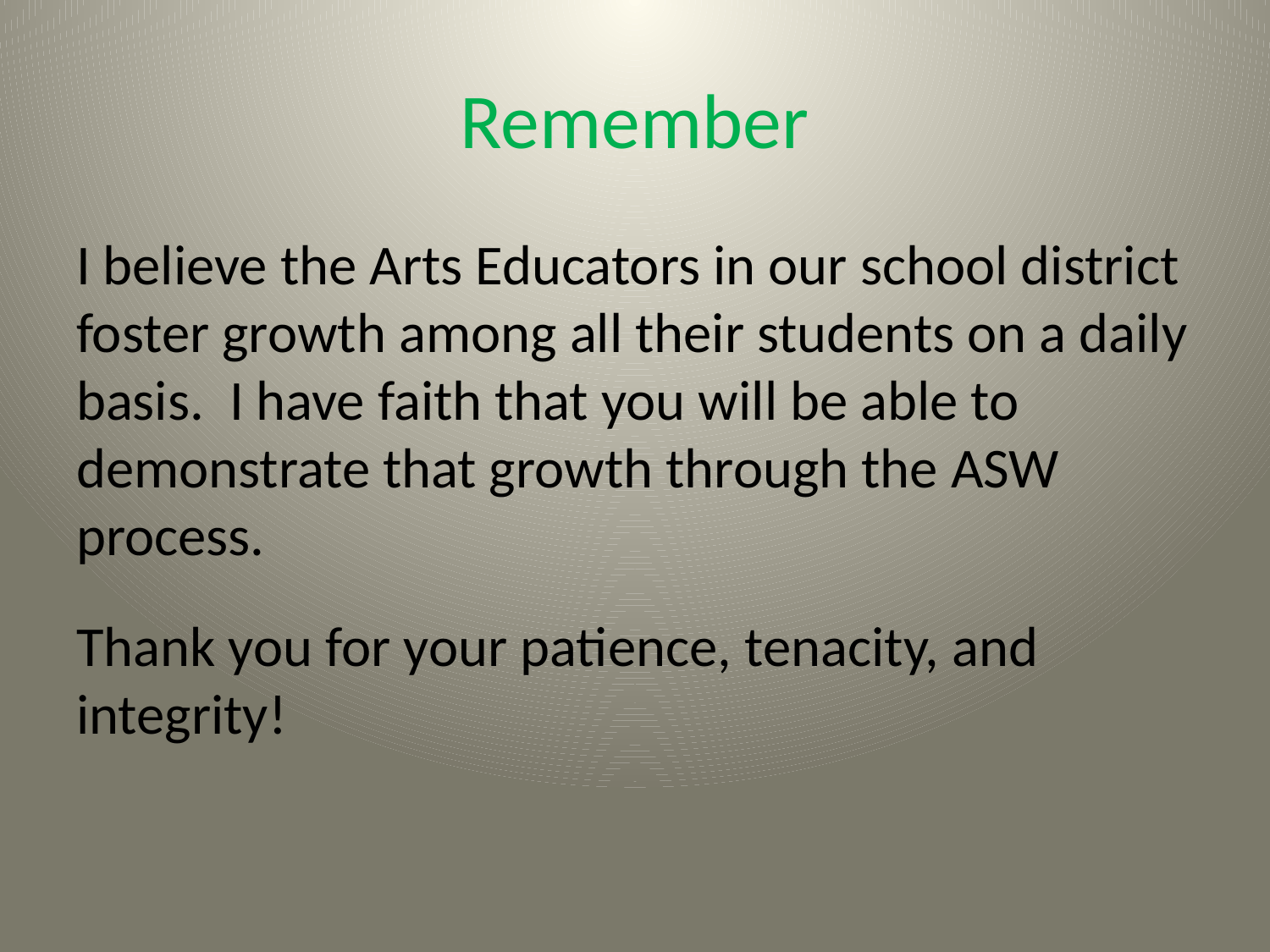

# Remember
I believe the Arts Educators in our school district foster growth among all their students on a daily basis.  I have faith that you will be able to demonstrate that growth through the ASW process.
Thank you for your patience, tenacity, and integrity!